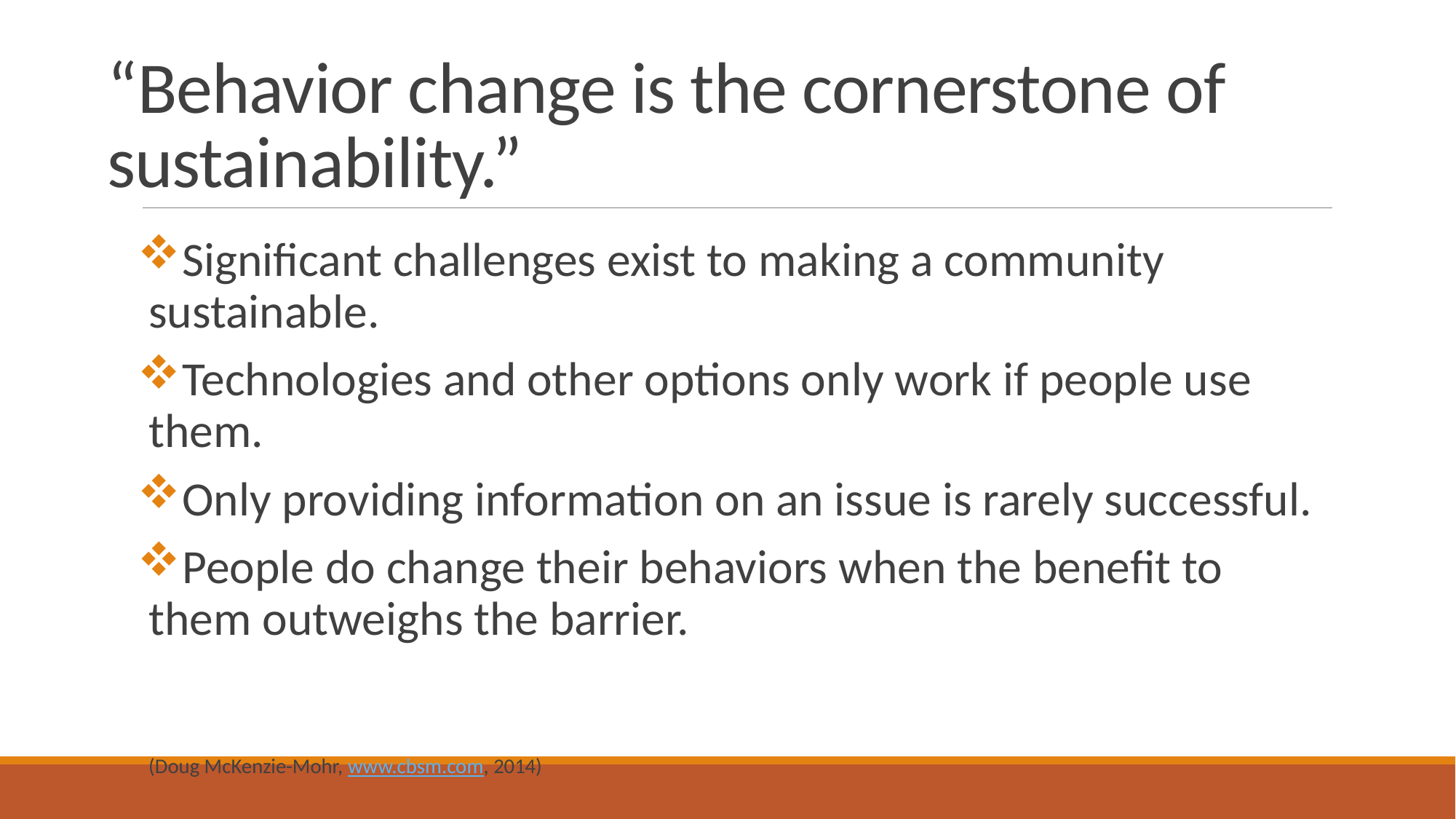

# “Behavior change is the cornerstone of     sustainability.”
 Significant challenges exist to making a community sustainable.
 Technologies and other options only work if people use them.
 Only providing information on an issue is rarely successful.
 People do change their behaviors when the benefit to them outweighs the barrier.

(Doug McKenzie-Mohr, www.cbsm.com, 2014)